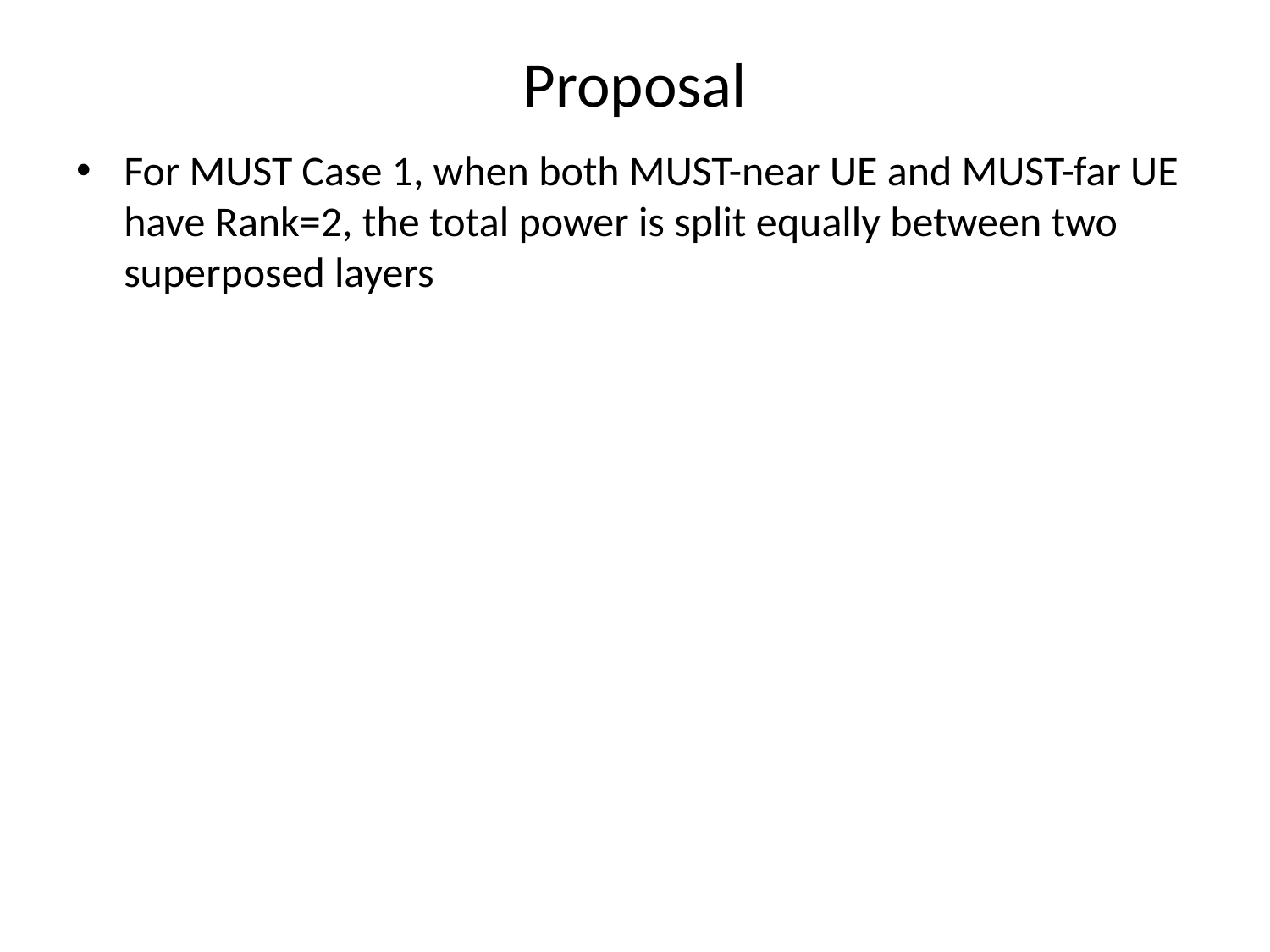

# Proposal
For MUST Case 1, when both MUST-near UE and MUST-far UE have Rank=2, the total power is split equally between two superposed layers